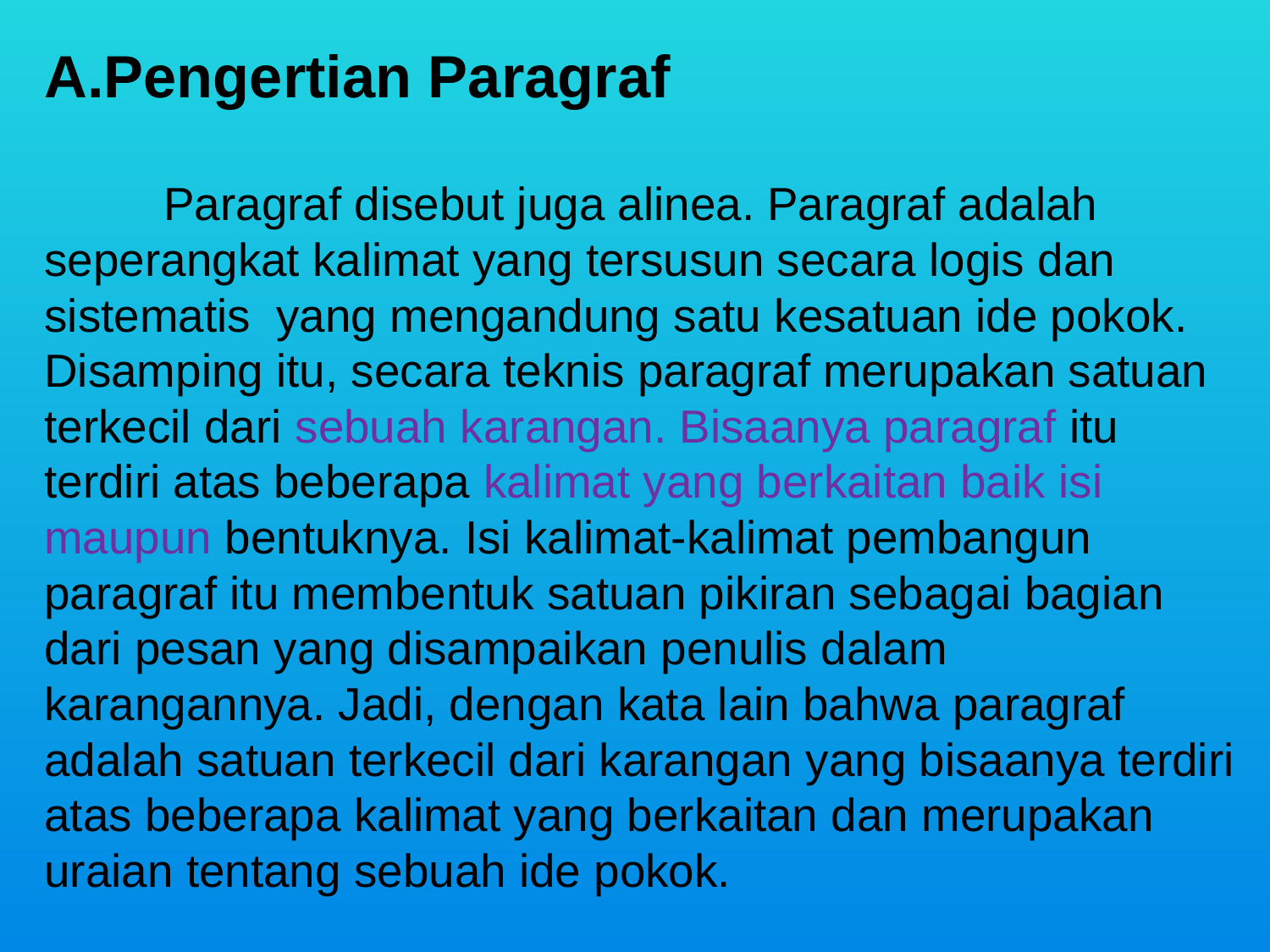

A.Pengertian Paragraf

	Paragraf disebut juga alinea. Paragraf adalah seperangkat kalimat yang tersusun secara logis dan sistematis  yang mengandung satu kesatuan ide pokok. Disamping itu, secara teknis paragraf merupakan satuan terkecil dari sebuah karangan. Bisaanya paragraf itu terdiri atas beberapa kalimat yang berkaitan baik isi maupun bentuknya. Isi kalimat-kalimat pembangun paragraf itu membentuk satuan pikiran sebagai bagian dari pesan yang disampaikan penulis dalam karangannya. Jadi, dengan kata lain bahwa paragraf  adalah satuan terkecil dari karangan yang bisaanya terdiri atas beberapa kalimat yang berkaitan dan merupakan uraian tentang sebuah ide pokok.